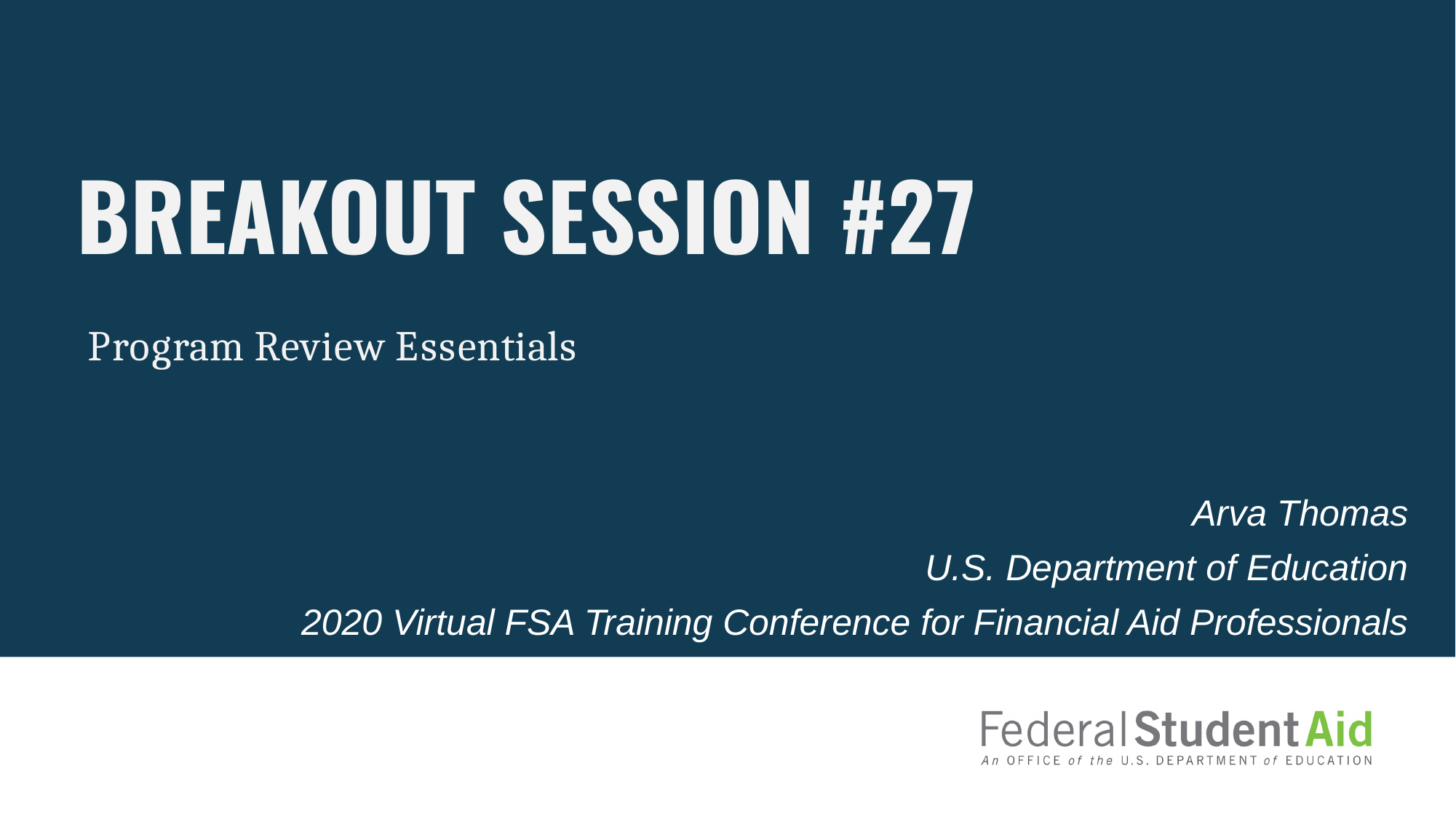

# Breakout session #27
Program Review Essentials
Arva Thomas
U.S. Department of Education
2020 Virtual FSA Training Conference for Financial Aid Professionals